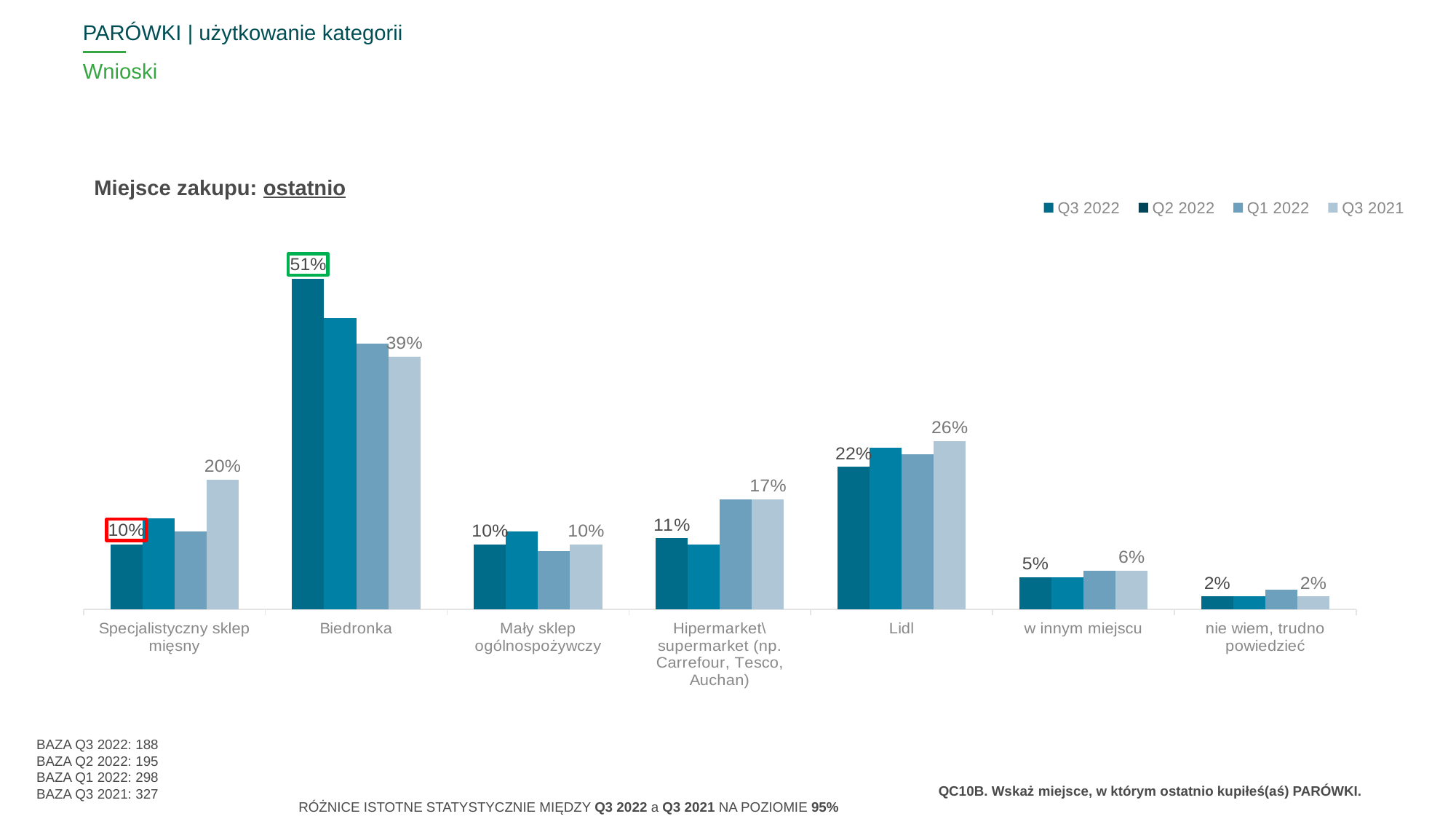

PARÓWKI | użytkowanie kategorii
# Wnioski

### Chart

| Category | Q3 2022 | Q2 2022 | Q1 2022 | Q3 2021 |
|---|---|---|---|---|
|  | None | None | None | None |
|  | None | None | None | None |
|  | None | None | None | None |
|  | None | None | None | None |
|  | None | None | None | None |
|  | None | None | None | None |
|  | None | None | None | None |
Miejsce zakupu: ostatnio

### Chart

| Category | Q3 2022 | Q2 2022 | Q1 2022 | Q3 2021 |
|---|---|---|---|---|
| Specjalistyczny sklep mięsny | 0.1 | 0.14 | 0.12 | 0.2 |
| Biedronka | 0.51 | 0.45 | 0.41 | 0.39 |
| Mały sklep ogólnospożywczy | 0.1 | 0.12 | 0.09 | 0.1 |
| Hipermarket\supermarket (np. Carrefour, Tesco, Auchan) | 0.11 | 0.1 | 0.17 | 0.17 |
| Lidl | 0.22 | 0.25 | 0.24 | 0.26 |
| w innym miejscu | 0.05 | 0.05 | 0.06 | 0.06 |
| nie wiem, trudno powiedzieć | 0.02 | 0.02 | 0.03 | 0.02 |
BAZA Q3 2022: 188
BAZA Q2 2022: 195
BAZA Q1 2022: 298
BAZA Q3 2021: 327
QC10B. Wskaż miejsce, w którym ostatnio kupiłeś(aś) PARÓWKI.
RÓŻNICE ISTOTNE STATYSTYCZNIE MIĘDZY Q3 2022 a Q3 2021 NA POZIOMIE 95%